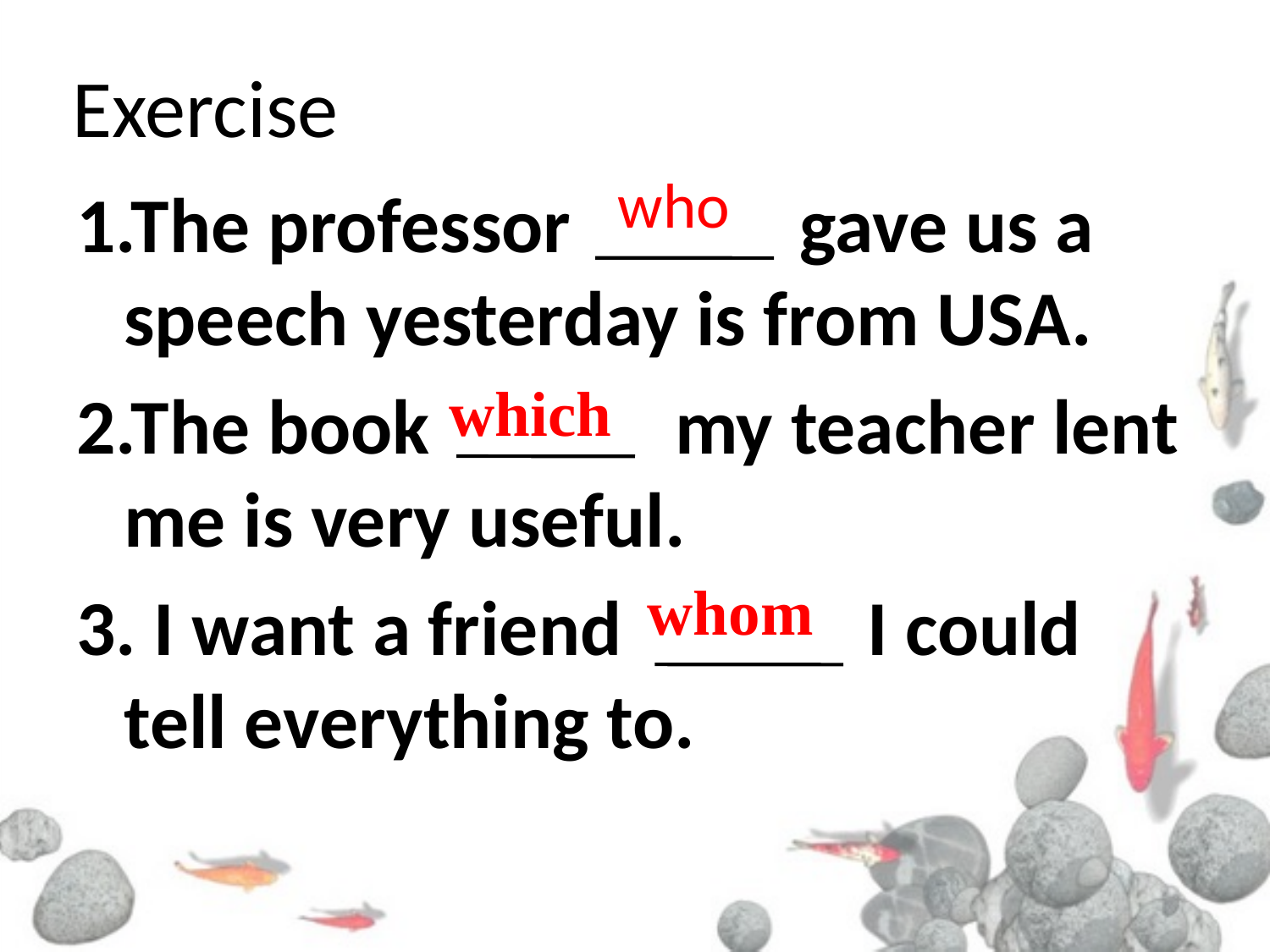

# Exercise
who
1.The professor             gave us a speech yesterday is from USA.
2.The book              my teacher lent me is very useful.
3. I want a friend              I could tell everything to.

which
whom